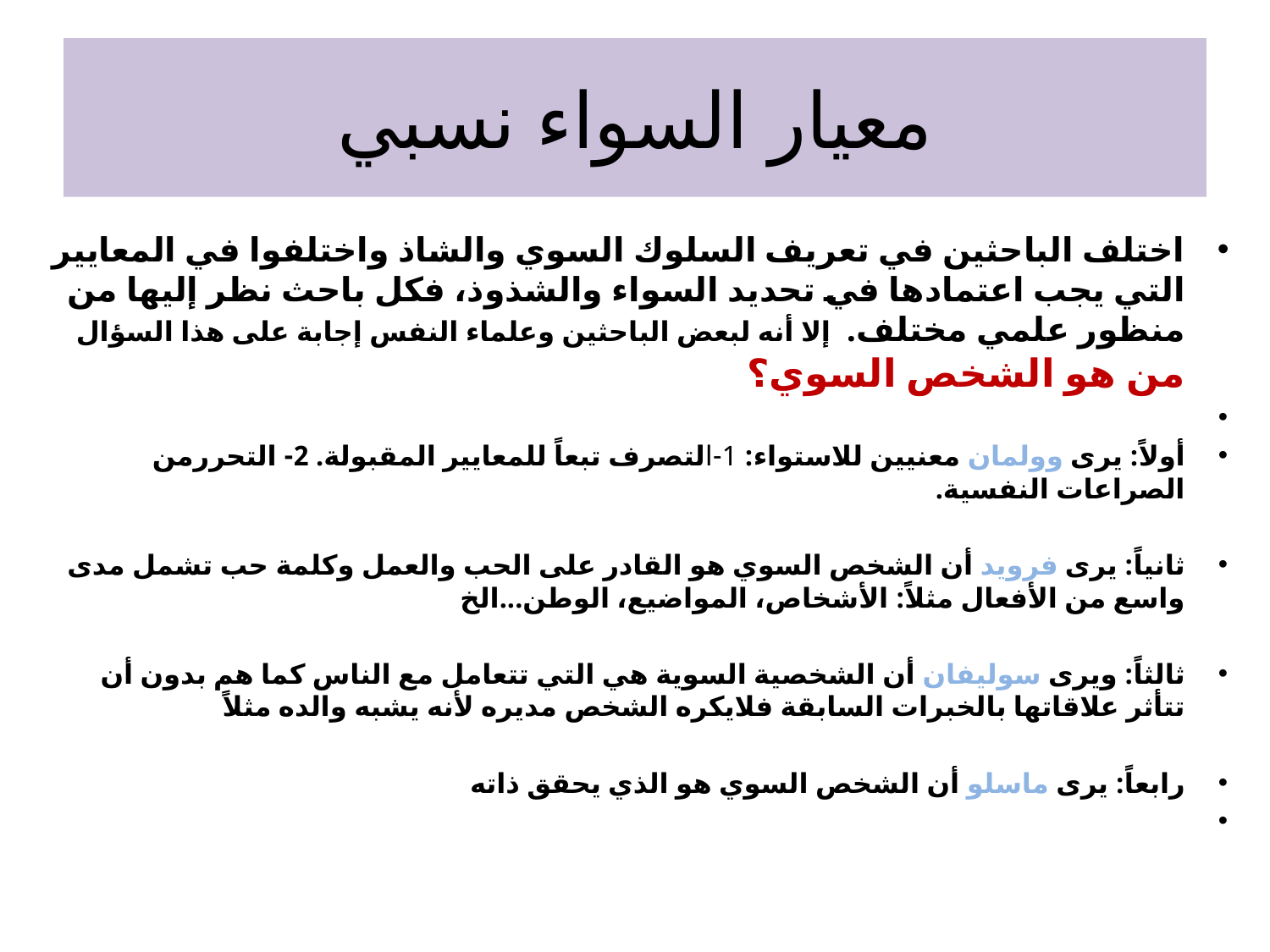

# معيار السواء نسبي
اختلف الباحثين في تعريف السلوك السوي والشاذ واختلفوا في المعايير التي يجب اعتمادها في تحديد السواء والشذوذ، فكل باحث نظر إليها من منظور علمي مختلف.  إلا أنه لبعض الباحثين وعلماء النفس إجابة على هذا السؤال من هو الشخص السوي؟

أولاً: يرى وولمان معنيين للاستواء: 1-التصرف تبعاً للمعايير المقبولة. 2- التحررمن الصراعات النفسية.

ثانياً: يرى فرويد أن الشخص السوي هو القادر على الحب والعمل وكلمة حب تشمل مدى واسع من الأفعال مثلاً: الأشخاص، المواضيع، الوطن...الخ

ثالثاً: ويرى سوليفان أن الشخصية السوية هي التي تتعامل مع الناس كما هم بدون أن تتأثر علاقاتها بالخبرات السابقة فلايكره الشخص مديره لأنه يشبه والده مثلاً

رابعاً: يرى ماسلو أن الشخص السوي هو الذي يحقق ذاته